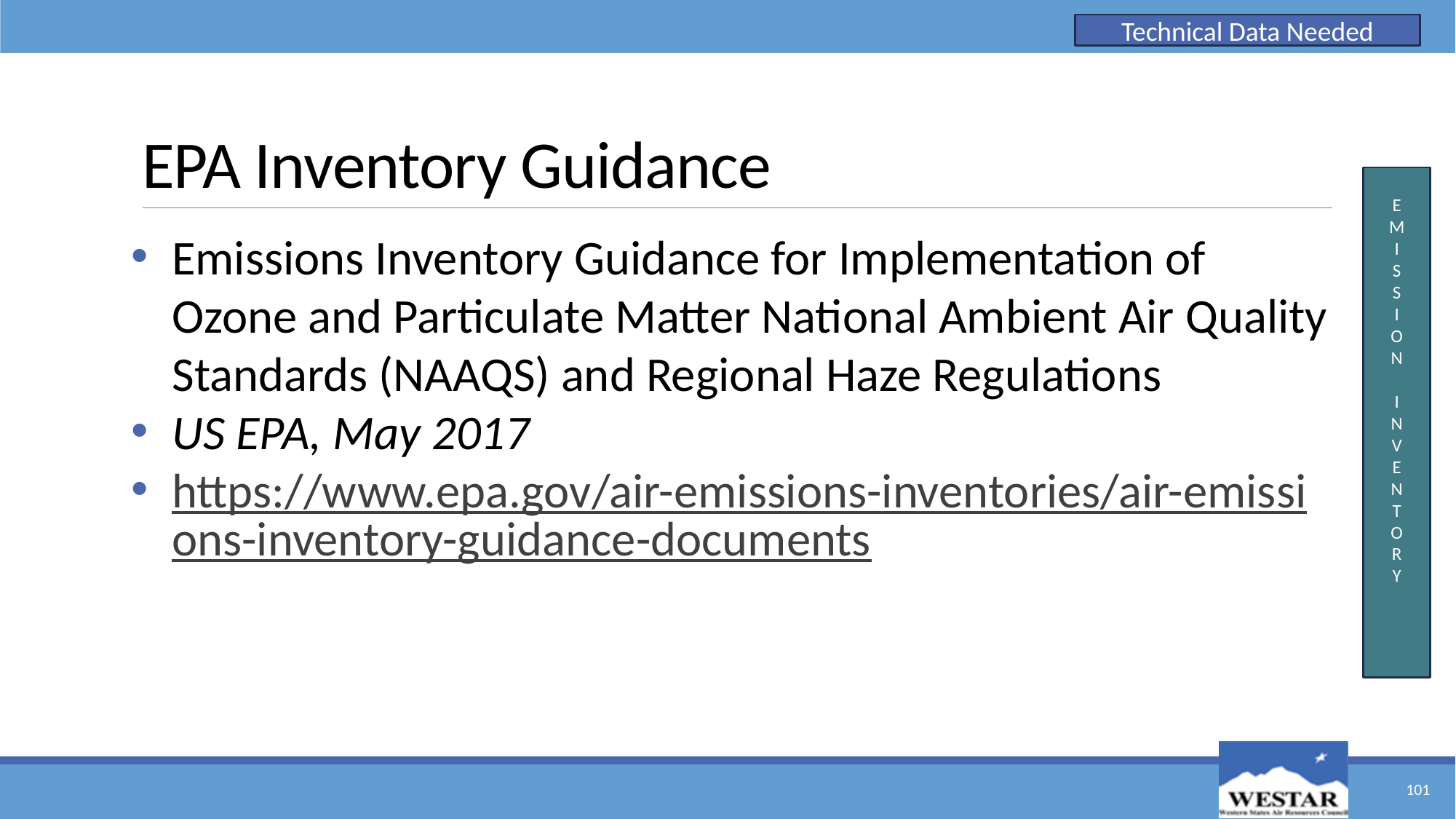

Technical Data Needed
# EPA Inventory Guidance
E
M
I
S
S
I
O
N

I
N
V
E
N
T
O
R
Y

Emissions Inventory Guidance for Implementation of Ozone and Particulate Matter National Ambient Air Quality Standards (NAAQS) and Regional Haze Regulations
US EPA, May 2017
https://www.epa.gov/air-emissions-inventories/air-emissions-inventory-guidance-documents

101